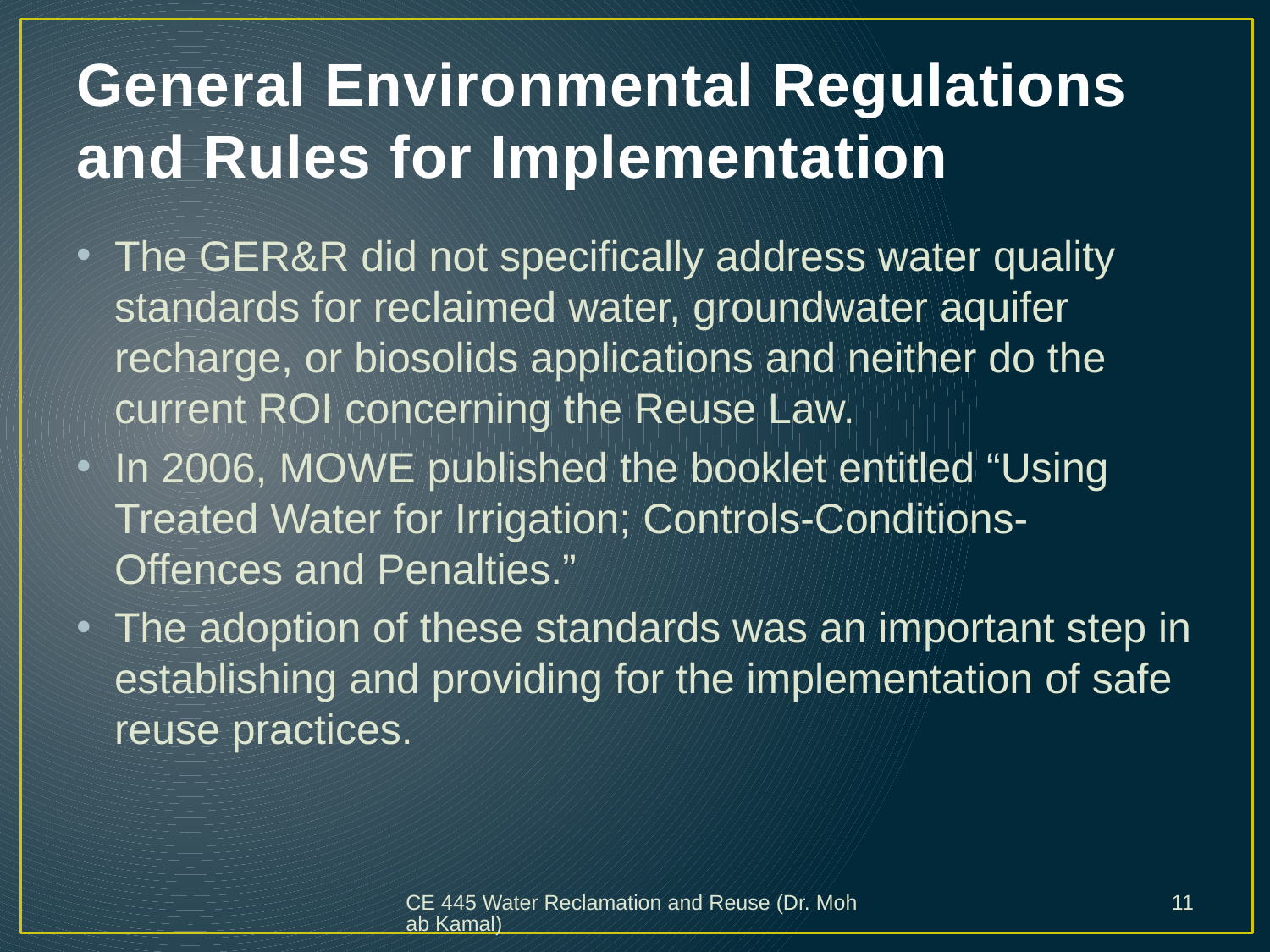

# General Environmental Regulations and Rules for Implementation
The GER&R did not specifically address water quality standards for reclaimed water, groundwater aquifer recharge, or biosolids applications and neither do the current ROI concerning the Reuse Law.
In 2006, MOWE published the booklet entitled “Using Treated Water for Irrigation; Controls-Conditions-Offences and Penalties.”
The adoption of these standards was an important step in establishing and providing for the implementation of safe reuse practices.
CE 445 Water Reclamation and Reuse (Dr. Mohab Kamal)
11